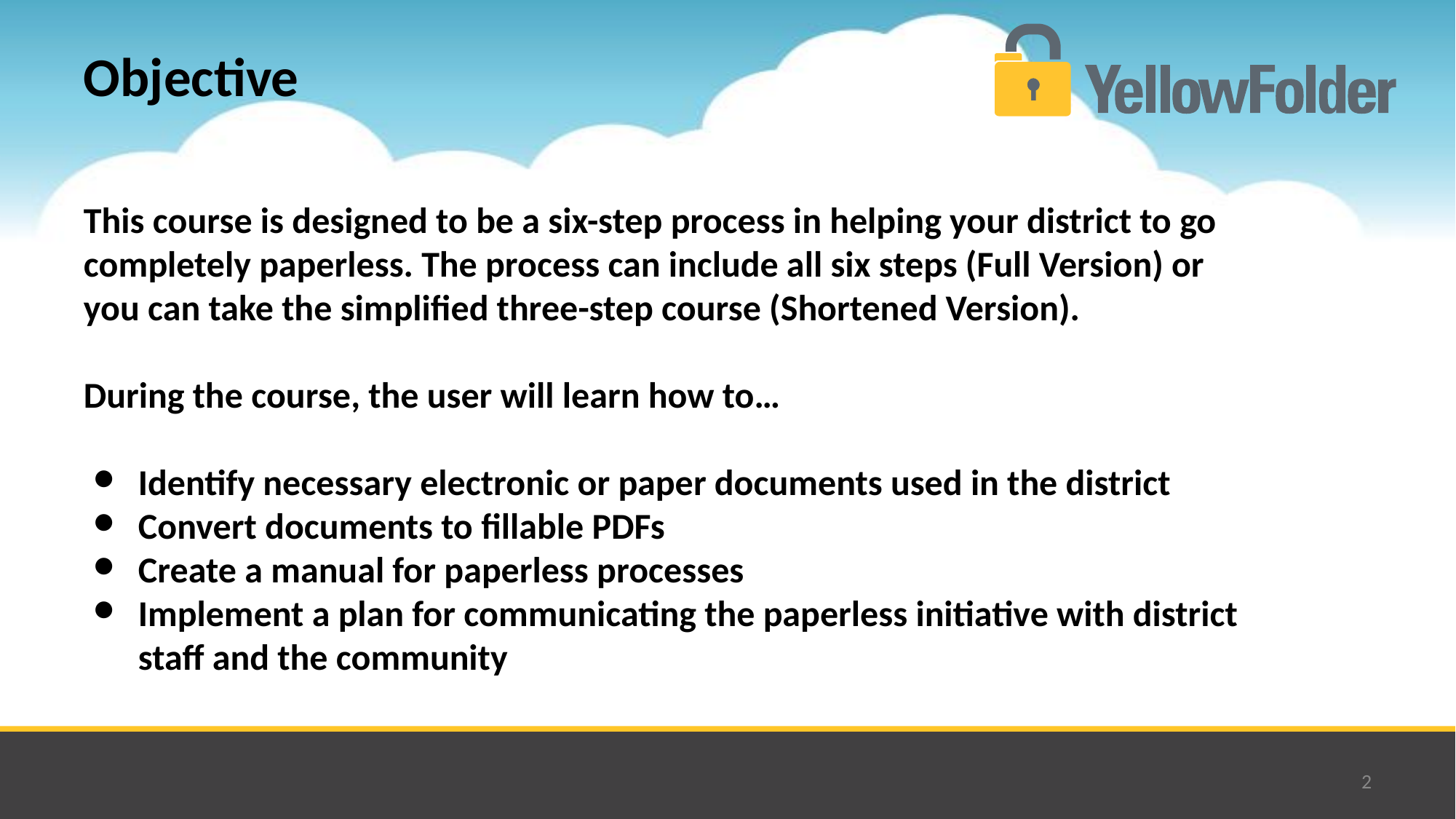

Objective
# This course is designed to be a six-step process in helping your district to go completely paperless. The process can include all six steps (Full Version) or you can take the simplified three-step course (Shortened Version).

During the course, the user will learn how to…

Identify necessary electronic or paper documents used in the district
Convert documents to fillable PDFs
Create a manual for paperless processes
Implement a plan for communicating the paperless initiative with district staff and the community
2